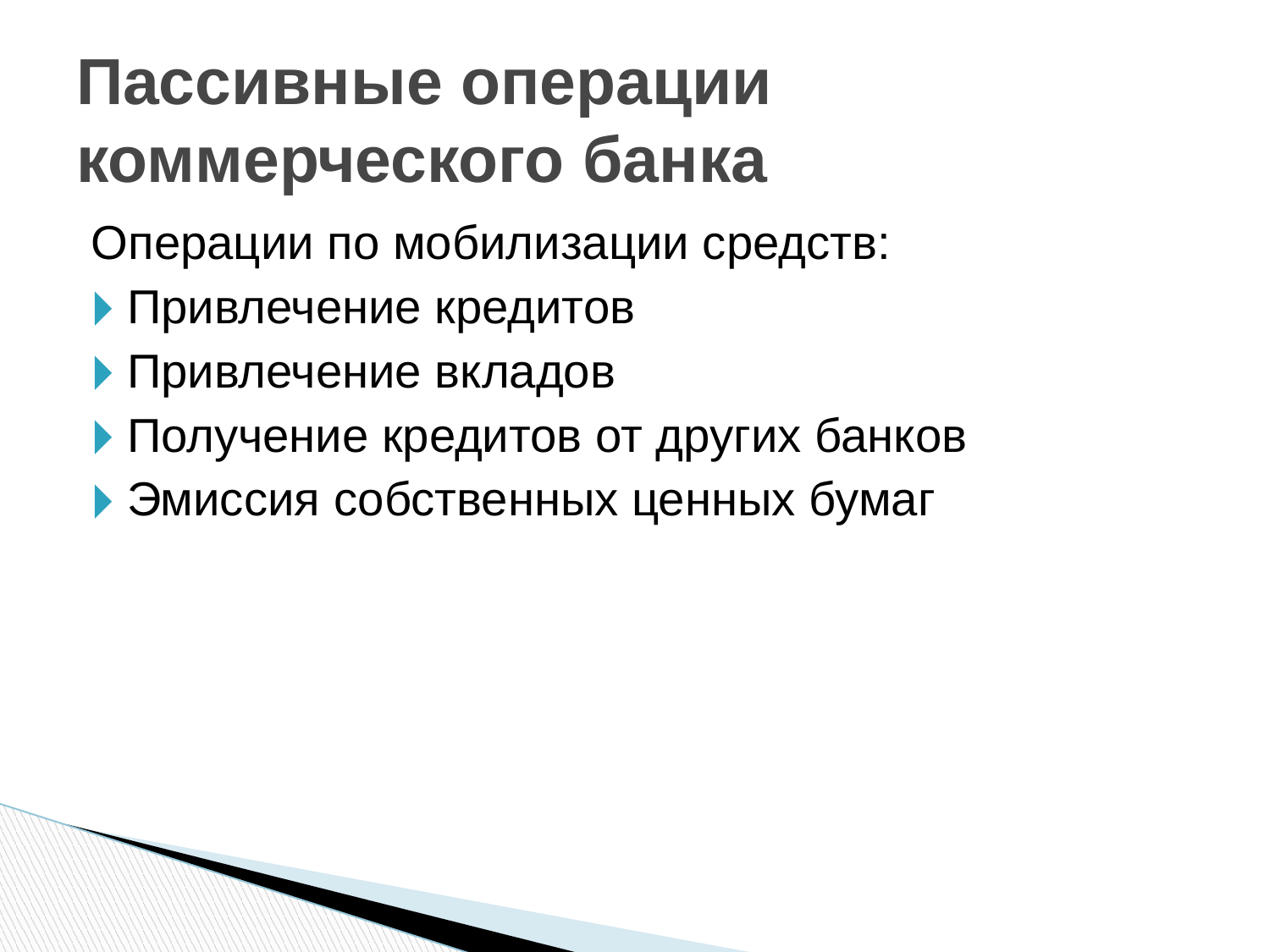

# Пассивные операции коммерческого банка
Операции по мобилизации средств:
Привлечение кредитов
Привлечение вкладов
Получение кредитов от других банков
Эмиссия собственных ценных бумаг